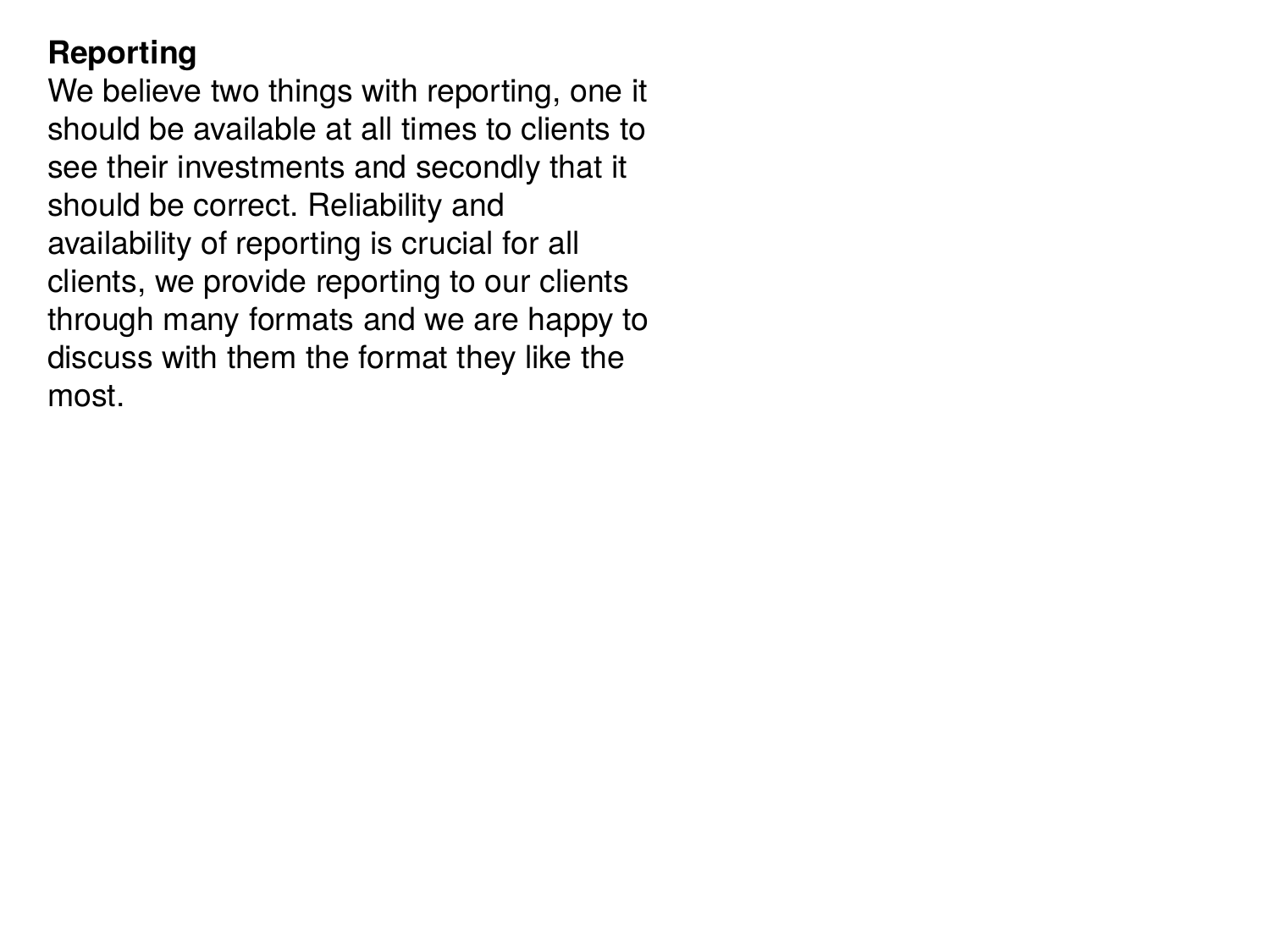

Reporting
We believe two things with reporting, one it should be available at all times to clients to see their investments and secondly that it should be correct. Reliability and availability of reporting is crucial for all clients, we provide reporting to our clients through many formats and we are happy to discuss with them the format they like the most.

“Providing comprehensive, innovative and pro-active research, advice, and investment management services”